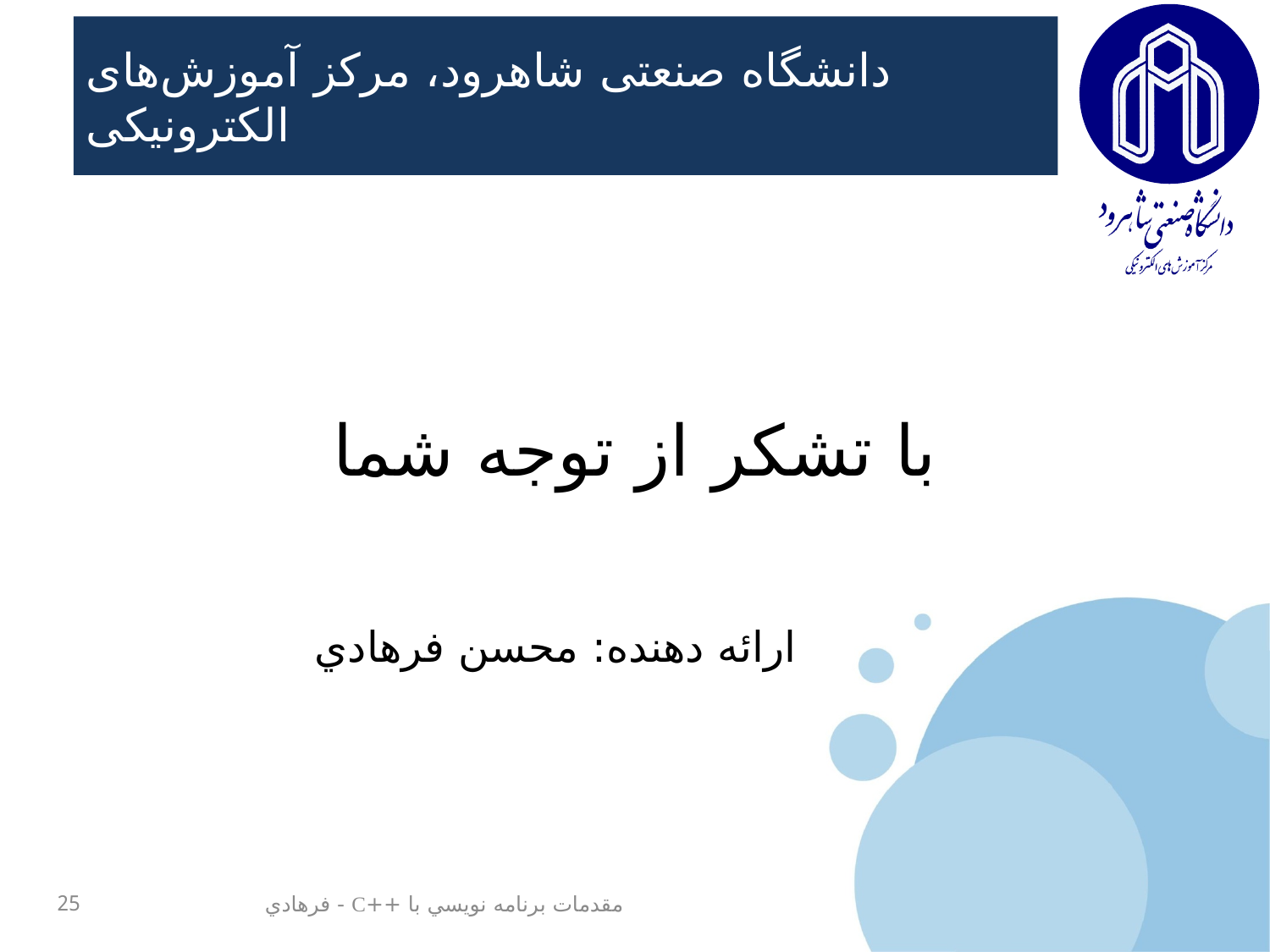

ارائه دهنده: محسن فرهادي

25
مقدمات برنامه نويسي با ++C - فرهادي